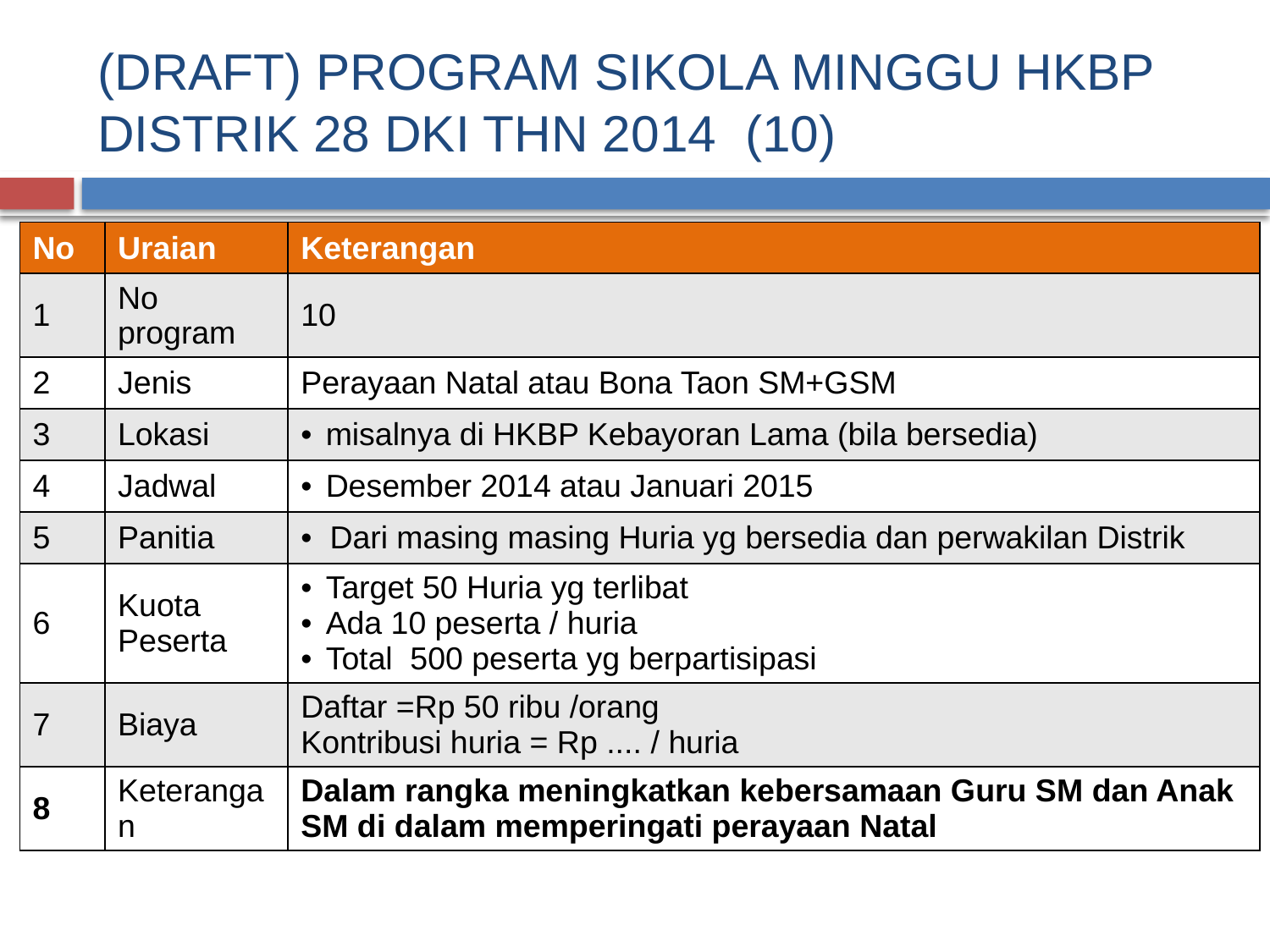

# (DRAFT) PROGRAM SIKOLA MINGGU HKBP DISTRIK 28 DKI THN 2014  (10)
| No | Uraian | Keterangan |
| --- | --- | --- |
| 1 | No program | 10 |
| 2 | Jenis | Perayaan Natal atau Bona Taon SM+GSM |
| 3 | Lokasi | misalnya di HKBP Kebayoran Lama (bila bersedia) |
| 4 | Jadwal | Desember 2014 atau Januari 2015 |
| 5 | Panitia | Dari masing masing Huria yg bersedia dan perwakilan Distrik |
| 6 | Kuota Peserta | Target 50 Huria yg terlibat Ada 10 peserta / huria Total 500 peserta yg berpartisipasi |
| 7 | Biaya | Daftar =Rp 50 ribu /orang Kontribusi huria = Rp .... / huria |
| 8 | Keterangan | Dalam rangka meningkatkan kebersamaan Guru SM dan Anak SM di dalam memperingati perayaan Natal |